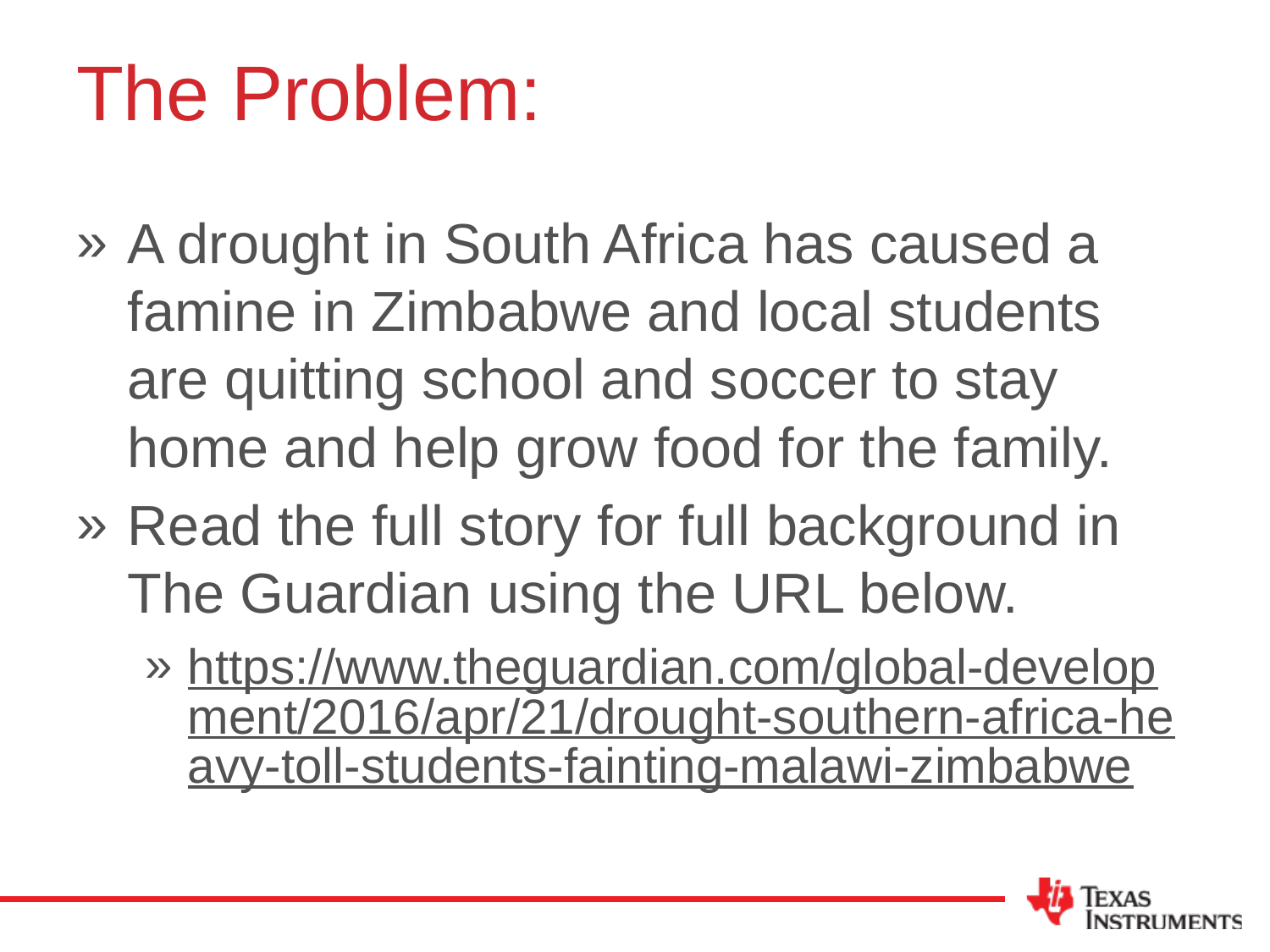

# The Problem:
A drought in South Africa has caused a famine in Zimbabwe and local students are quitting school and soccer to stay home and help grow food for the family.
Read the full story for full background in The Guardian using the URL below.
https://www.theguardian.com/global-development/2016/apr/21/drought-southern-africa-heavy-toll-students-fainting-malawi-zimbabwe